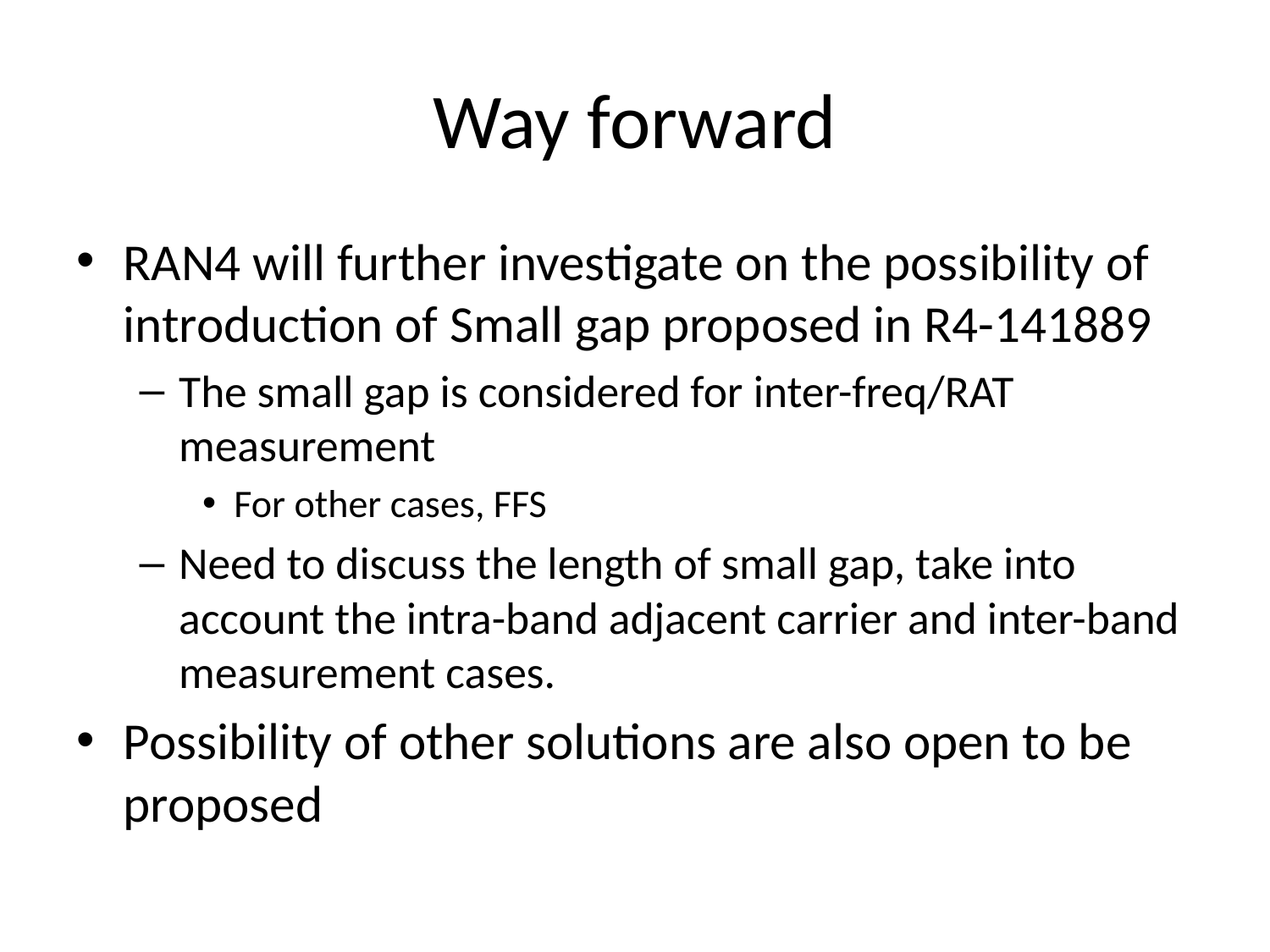

# Way forward
RAN4 will further investigate on the possibility of introduction of Small gap proposed in R4-141889
The small gap is considered for inter-freq/RAT measurement
For other cases, FFS
Need to discuss the length of small gap, take into account the intra-band adjacent carrier and inter-band measurement cases.
Possibility of other solutions are also open to be proposed